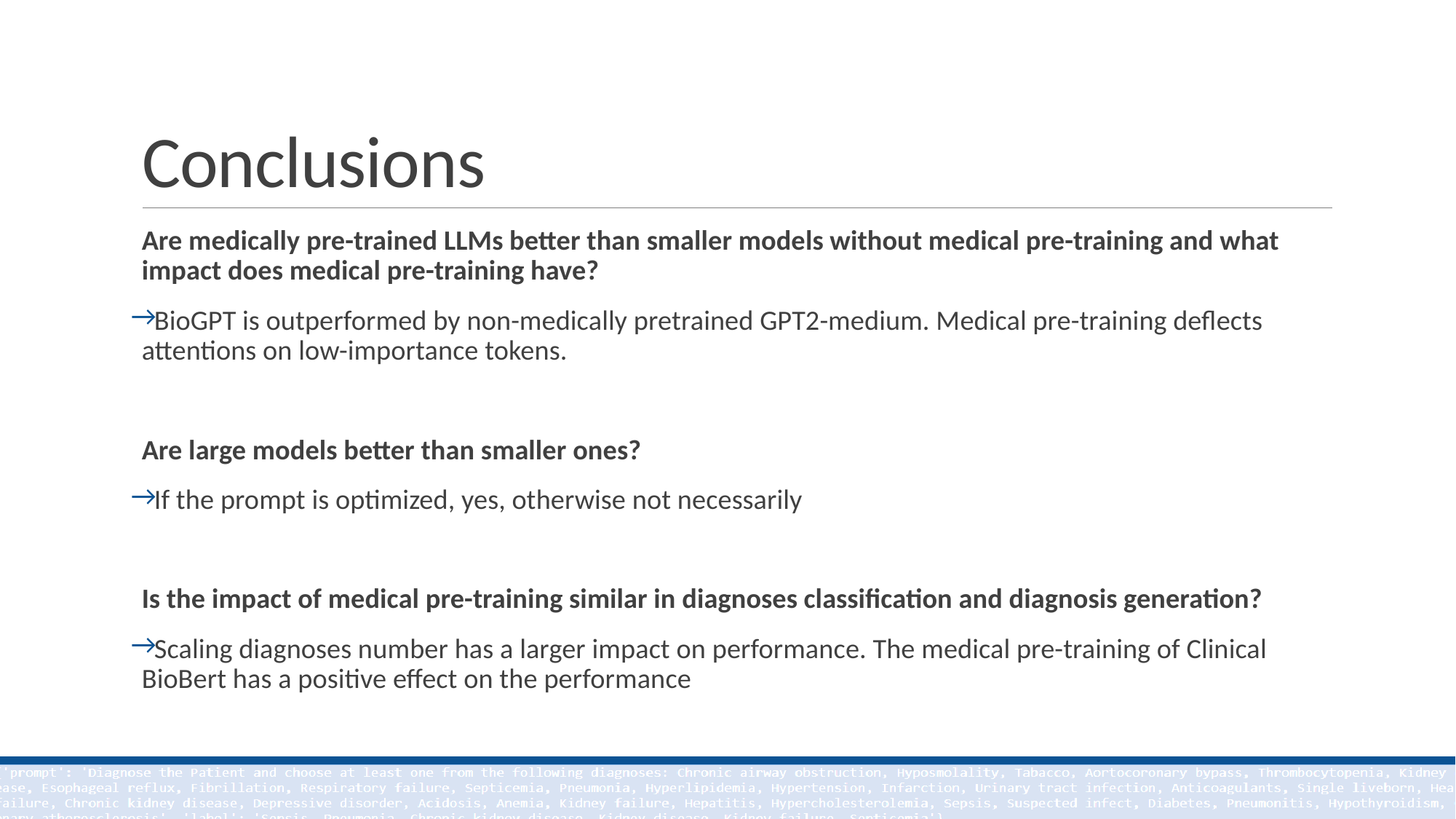

# Conclusions
Are medically pre-trained LLMs better than smaller models without medical pre-training and what impact does medical pre-training have?
BioGPT is outperformed by non-medically pretrained GPT2-medium. Medical pre-training deflects attentions on low-importance tokens.

Are large models better than smaller ones?
If the prompt is optimized, yes, otherwise not necessarily

Is the impact of medical pre-training similar in diagnoses classification and diagnosis generation?
Scaling diagnoses number has a larger impact on performance. The medical pre-training of Clinical BioBert has a positive effect on the performance